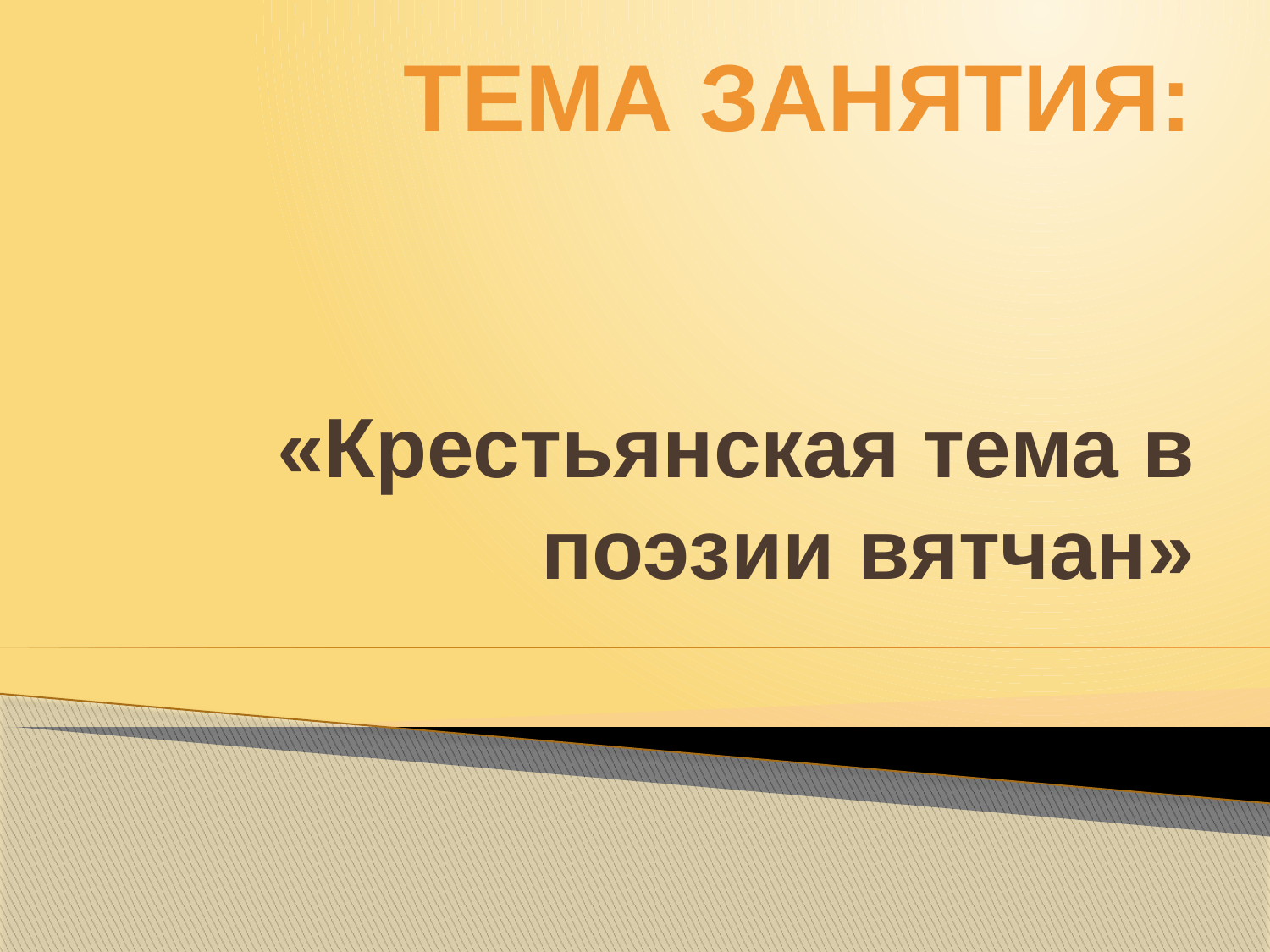

Тема занятия:
# «Крестьянская тема в поэзии вятчан»